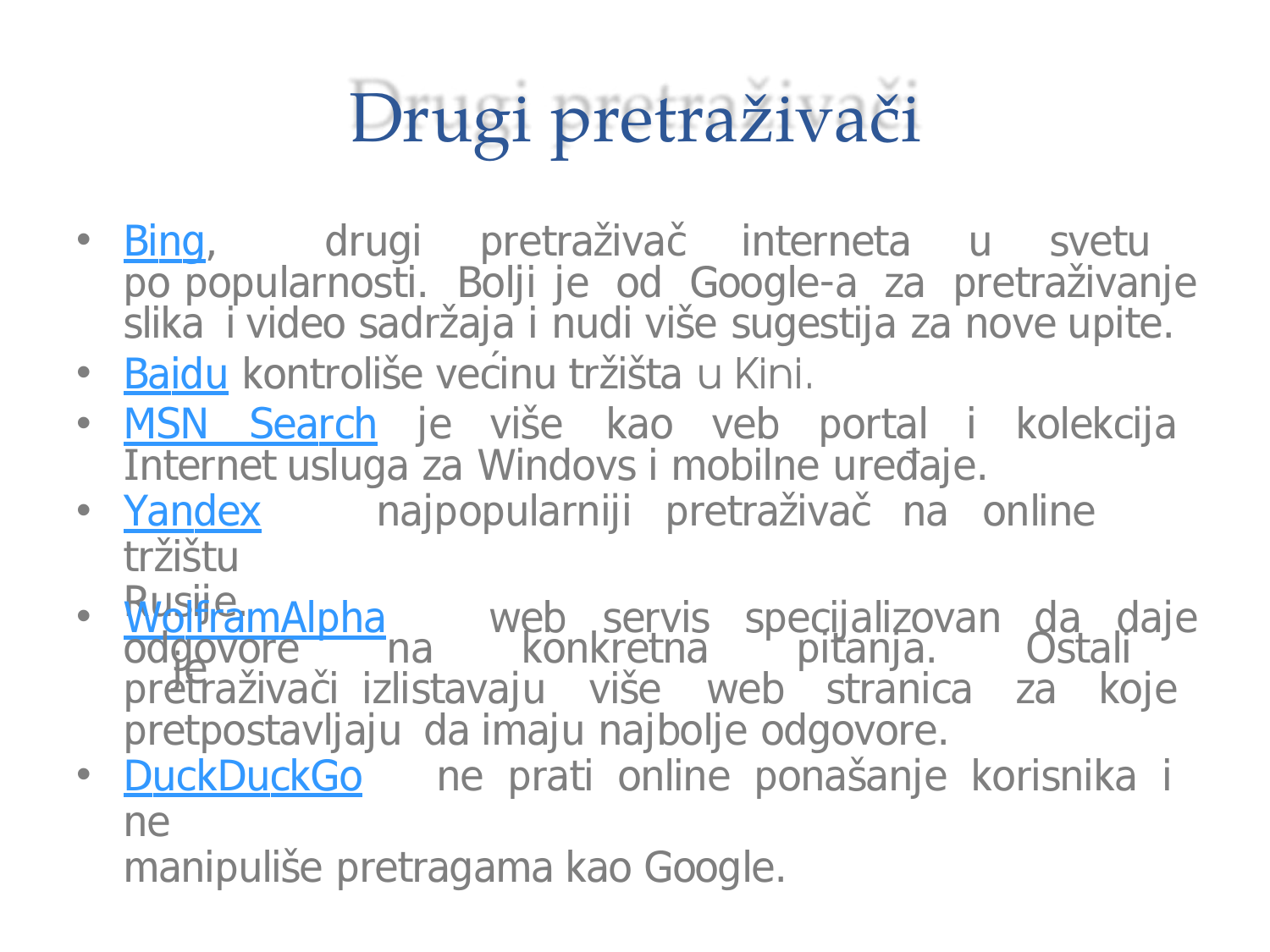

Drugi pretraživači
Bing,         drugi     pretraživač    interneta     u     svetu     po popularnosti.  Bolji je  od  Google-a  za  pretraživanje slika  i video sadržaja i nudi više sugestija za nove upite.
Baidu kontroliše većinu tržišta u Kini.
MSN  Search  je  više  kao  veb  portal  i  kolekcija  Internet usluga za Windovs i mobilne uređaje.
Yandex	najpopularniji	pretraživač	na	online	tržištu
Rusije.
WolframAlpha	je
web	servis	specijalizovan	da	daje
odgovore    na    konkretna    pitanja.    Ostali    pretraživači izlistavaju  više  web  stranica  za  koje  pretpostavljaju  da imaju najbolje odgovore.
DuckDuckGo	ne	prati	online	ponašanje	korisnika	i	ne
manipuliše pretragama kao Google.